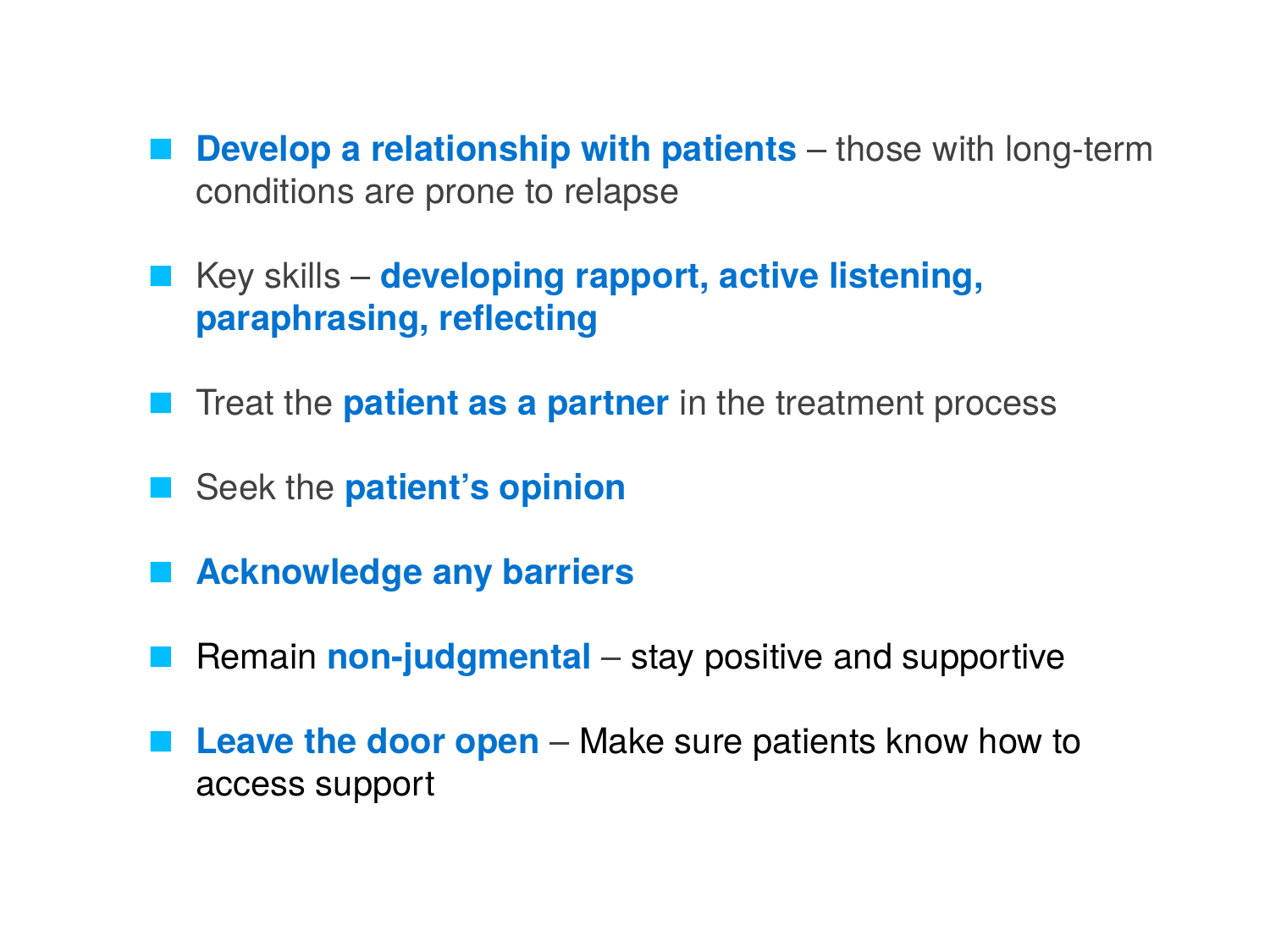

Treating routine cases
Develop a relationship with patients – those with long-term conditions are prone to relapse

Key skills – developing rapport, active listening, paraphrasing, reflecting

Treat the patient as a partner in the treatment process

Seek the patient’s opinion

Acknowledge any barriers

Remain non-judgmental – stay positive and supportive

Leave the door open – Make sure patients know how to access support